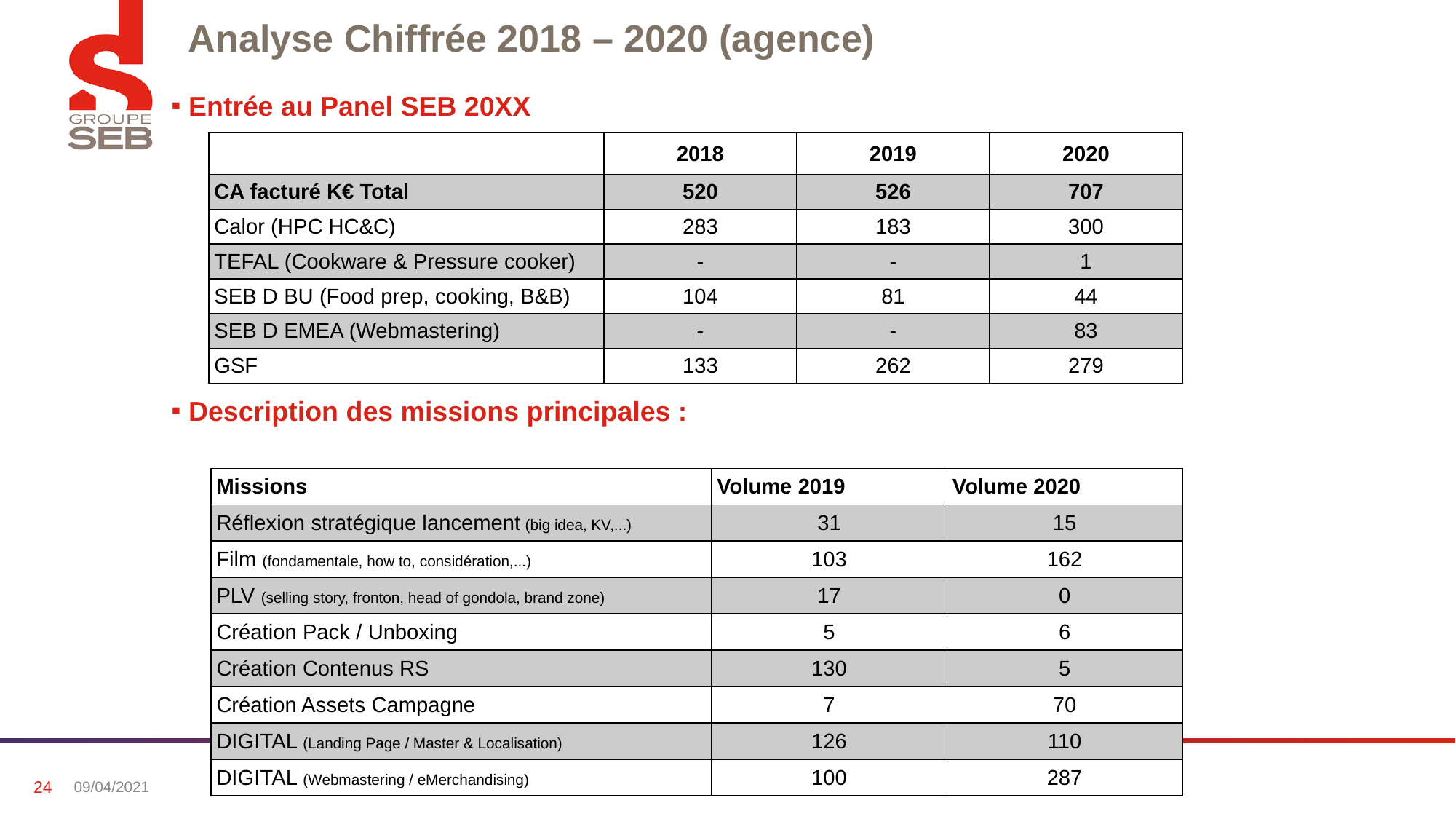

# Analyse Chiffrée 2018 – 2020 (agence)
 Entrée au Panel SEB 20XX
|  | 2018 | 2019 | 2020 |
| --- | --- | --- | --- |
| CA facturé K€ Total | 520 | 526 | 707 |
| Calor (HPC HC&C) | 283 | 183 | 300 |
| TEFAL (Cookware & Pressure cooker) | - | - | 1 |
| SEB D BU (Food prep, cooking, B&B) | 104 | 81 | 44 |
| SEB D EMEA (Webmastering) | - | - | 83 |
| GSF | 133 | 262 | 279 |
|  | 2018 | 2019 | 2020 |
| --- | --- | --- | --- |
| CA facturé K€ Total | 520 | 530 | 700 |
| Calor (HPC HC&C) |  |  |  |
| TEFAL (Cookware & Pressure cooker) |  |  |  |
| SEB D BU (Food prep, cooking, B&B) |  |  |  |
| SEB D EMEA |  |  |  |
| GSF |  |  |  |
 Description des missions principales :
| Missions | Volume 2019 | Volume 2020 |
| --- | --- | --- |
| Réflexion stratégique lancement (big idea, KV,...) | 31 | 15 |
| Film (fondamentale, how to, considération,...) | 103 | 162 |
| PLV (selling story, fronton, head of gondola, brand zone) | 17 | 0 |
| Création Pack / Unboxing | 5 | 6 |
| Création Contenus RS | 130 | 5 |
| Création Assets Campagne | 7 | 70 |
| DIGITAL (Landing Page / Master & Localisation) | 126 | 110 |
| DIGITAL (Webmastering / eMerchandising) | 100 | 287 |
| Missions | Volume 2019 | Volume 2020 | Prix moyen constaté |
| --- | --- | --- | --- |
| Création Launch Package | 97,3 | 164 (67,7 + 96,2) |  |
| Film | 88,5 + 5 + 1,7 | 146 (70,9 + 75,1) |  |
| PLV (Fronton, arche, Kakemono,…) | 1,9 + 14,6 |  |  |
| Création Pack |  | 6,5 |  |
| DIGITAL ( Landing Page / Master & Localisation) | 126 | 110 | 7,5 master / 3,8 loca |
| DIGITAL ( Webmastering / eMerchandising ) | 100 | 287 | 4 / mois / marché |
24
09/04/2021
* Source reporting agence de création 2016.